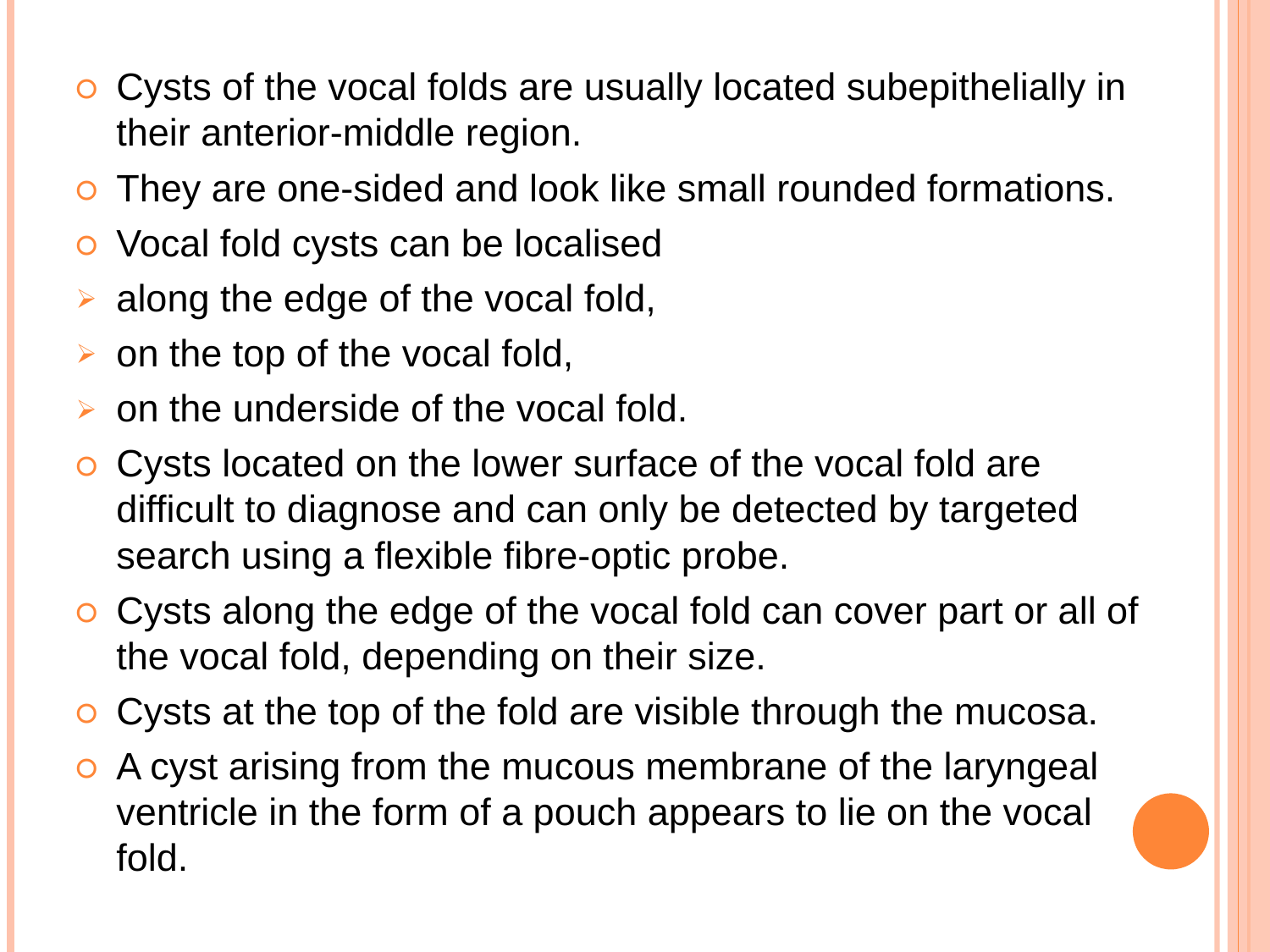

#
Cysts of the vocal folds are usually located subepithelially in their anterior-middle region.
They are one-sided and look like small rounded formations.
Vocal fold cysts can be localised
along the edge of the vocal fold,
on the top of the vocal fold,
on the underside of the vocal fold.
Cysts located on the lower surface of the vocal fold are difficult to diagnose and can only be detected by targeted search using a flexible fibre-optic probe.
Cysts along the edge of the vocal fold can cover part or all of the vocal fold, depending on their size.
Cysts at the top of the fold are visible through the mucosa.
A cyst arising from the mucous membrane of the laryngeal ventricle in the form of a pouch appears to lie on the vocal fold.